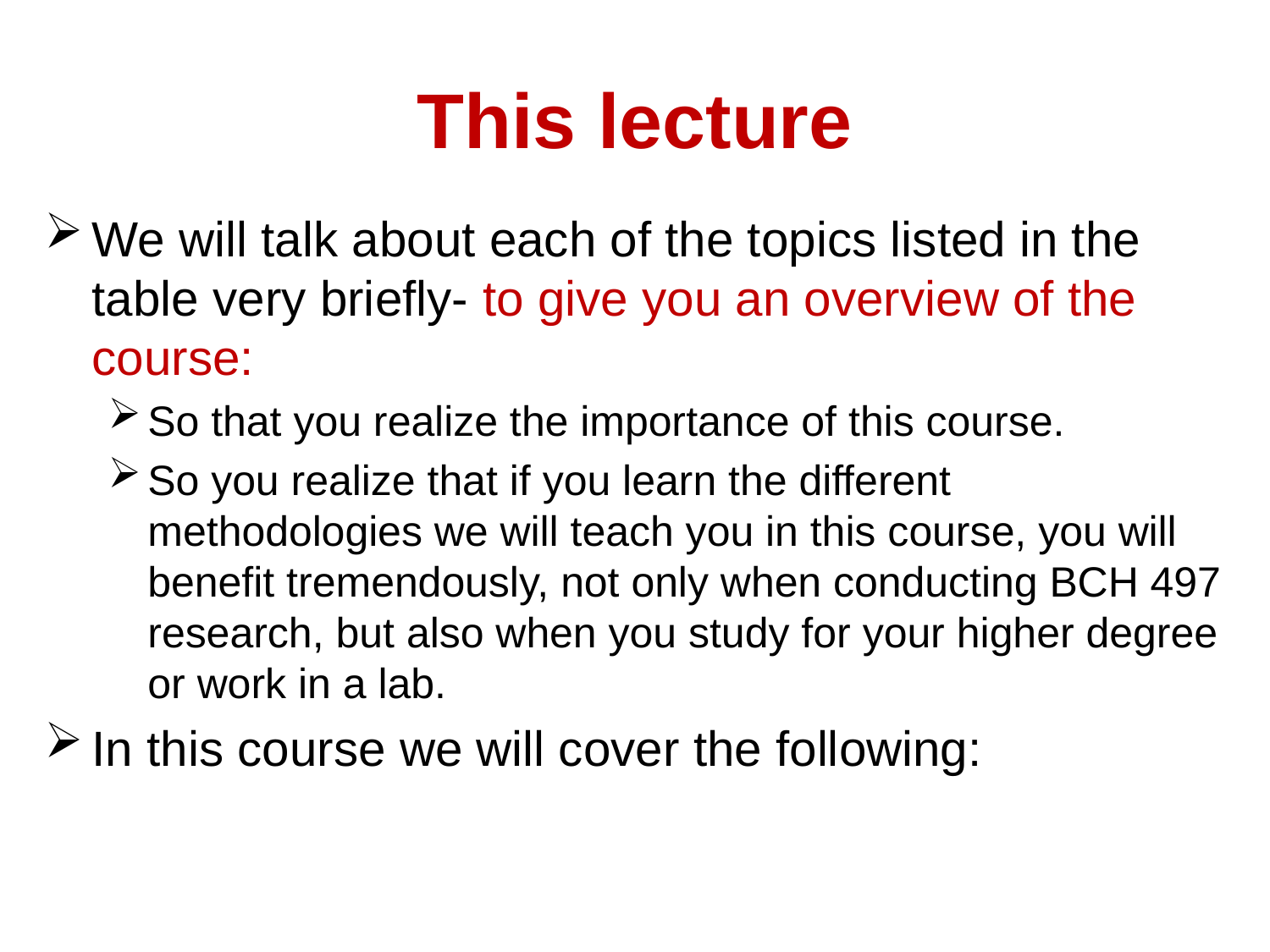

# This lecture
We will talk about each of the topics listed in the table very briefly- to give you an overview of the course:
So that you realize the importance of this course.
So you realize that if you learn the different methodologies we will teach you in this course, you will benefit tremendously, not only when conducting BCH 497 research, but also when you study for your higher degree or work in a lab.
In this course we will cover the following: